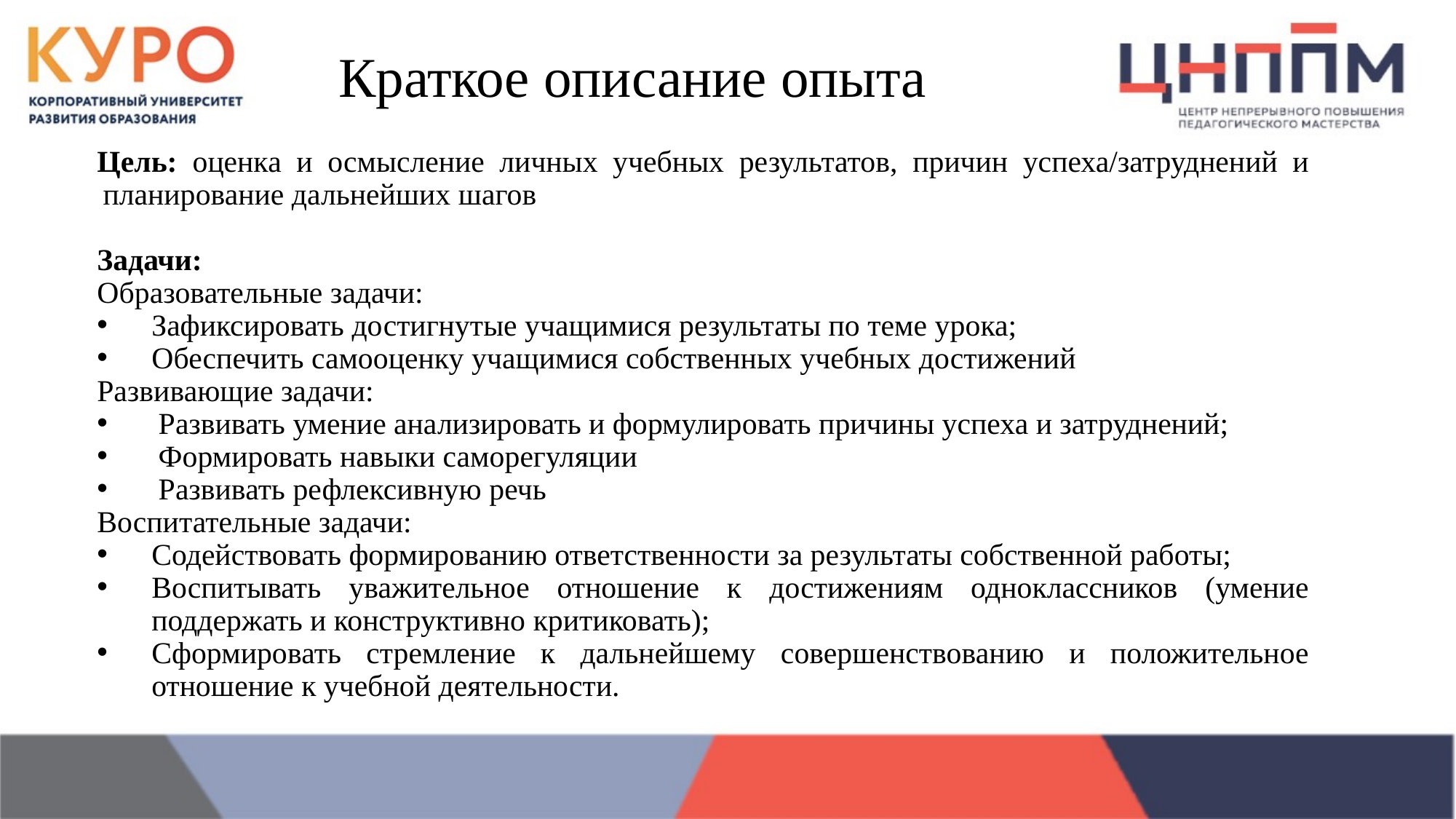

# Краткое описание опыта
Цель: оценка и осмысление личных учебных результатов, причин успеха/затруднений и планирование дальнейших шагов

Задачи:
Образовательные задачи:
Зафиксировать достигнутые учащимися результаты по теме урока;
Обеспечить самооценку учащимися собственных учебных достижений
Развивающие задачи:
Развивать умение анализировать и формулировать причины успеха и затруднений;
Формировать навыки саморегуляции
Развивать рефлексивную речь
Воспитательные задачи:
Содействовать формированию ответственности за результаты собственной работы;
Воспитывать уважительное отношение к достижениям одноклассников (умение поддержать и конструктивно критиковать);
Сформировать стремление к дальнейшему совершенствованию и положительное отношение к учебной деятельности.